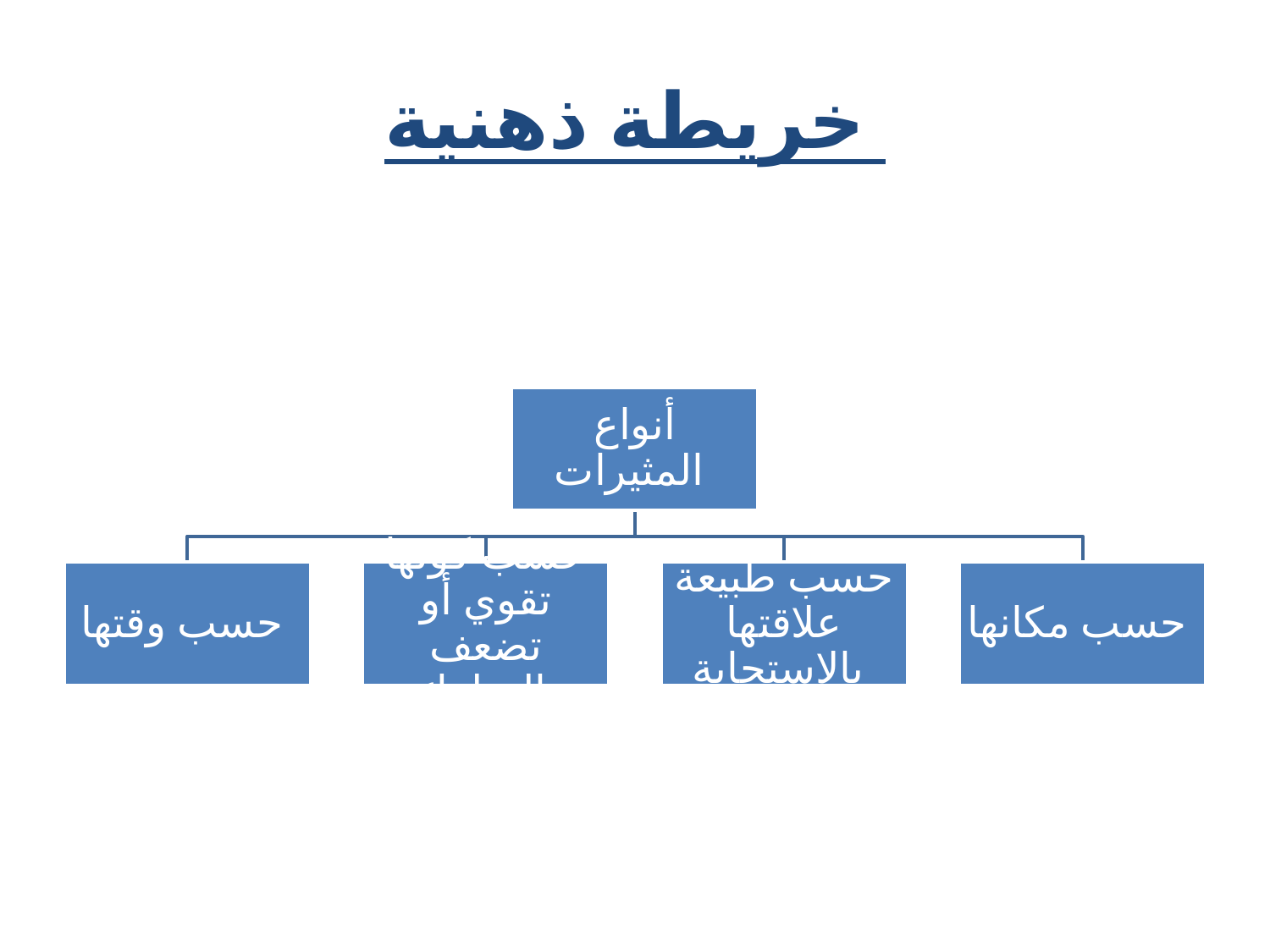

# خريطة ذهنية
أنواع المثيرات
حسب وقتها
حسب كونها تقوي أو تضعف السلوك
حسب طبيعة علاقتها بالاستجابة
حسب مكانها